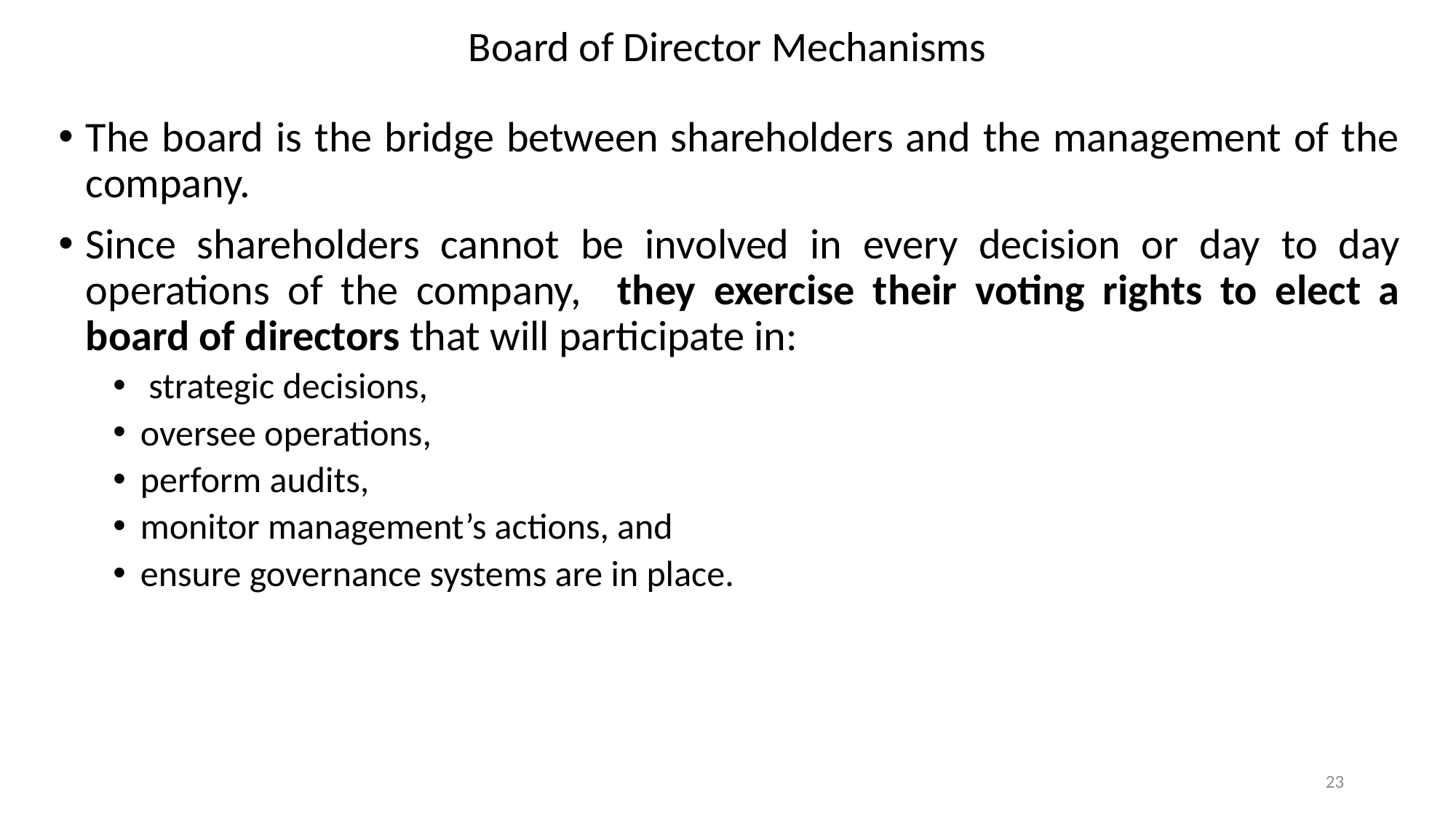

# Board of Director Mechanisms
The board is the bridge between shareholders and the management of the company.
Since shareholders cannot be involved in every decision or day to day operations of the company,  they exercise their voting rights to elect a board of directors that will participate in:
 strategic decisions,
oversee operations,
perform audits,
monitor management’s actions, and
ensure governance systems are in place.
23